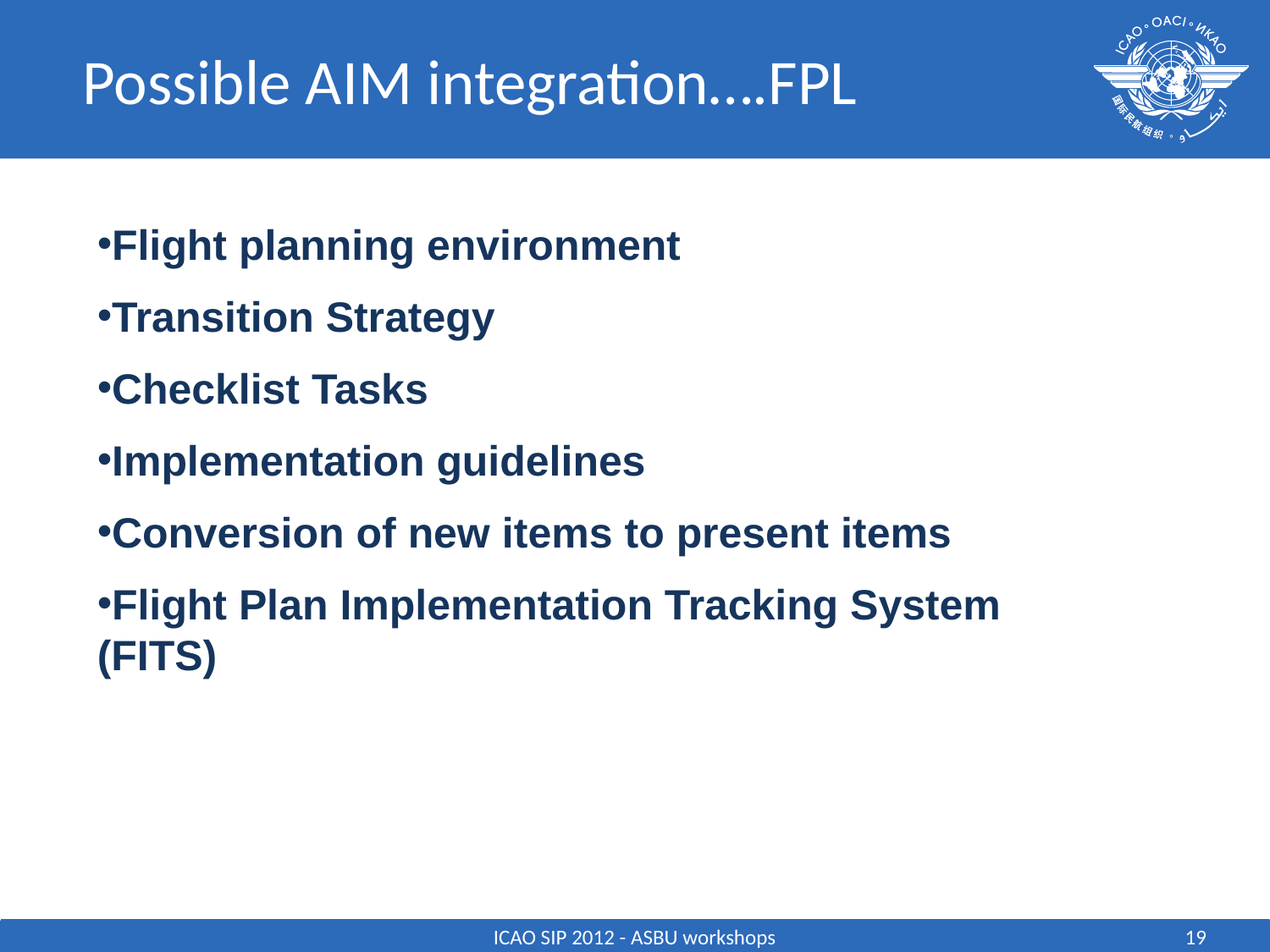

# Possible AIM integration….FPL
Flight planning environment
Transition Strategy
Checklist Tasks
Implementation guidelines
Conversion of new items to present items
Flight Plan Implementation Tracking System
(FITS)
ICAO SIP 2012 - ASBU workshops
19